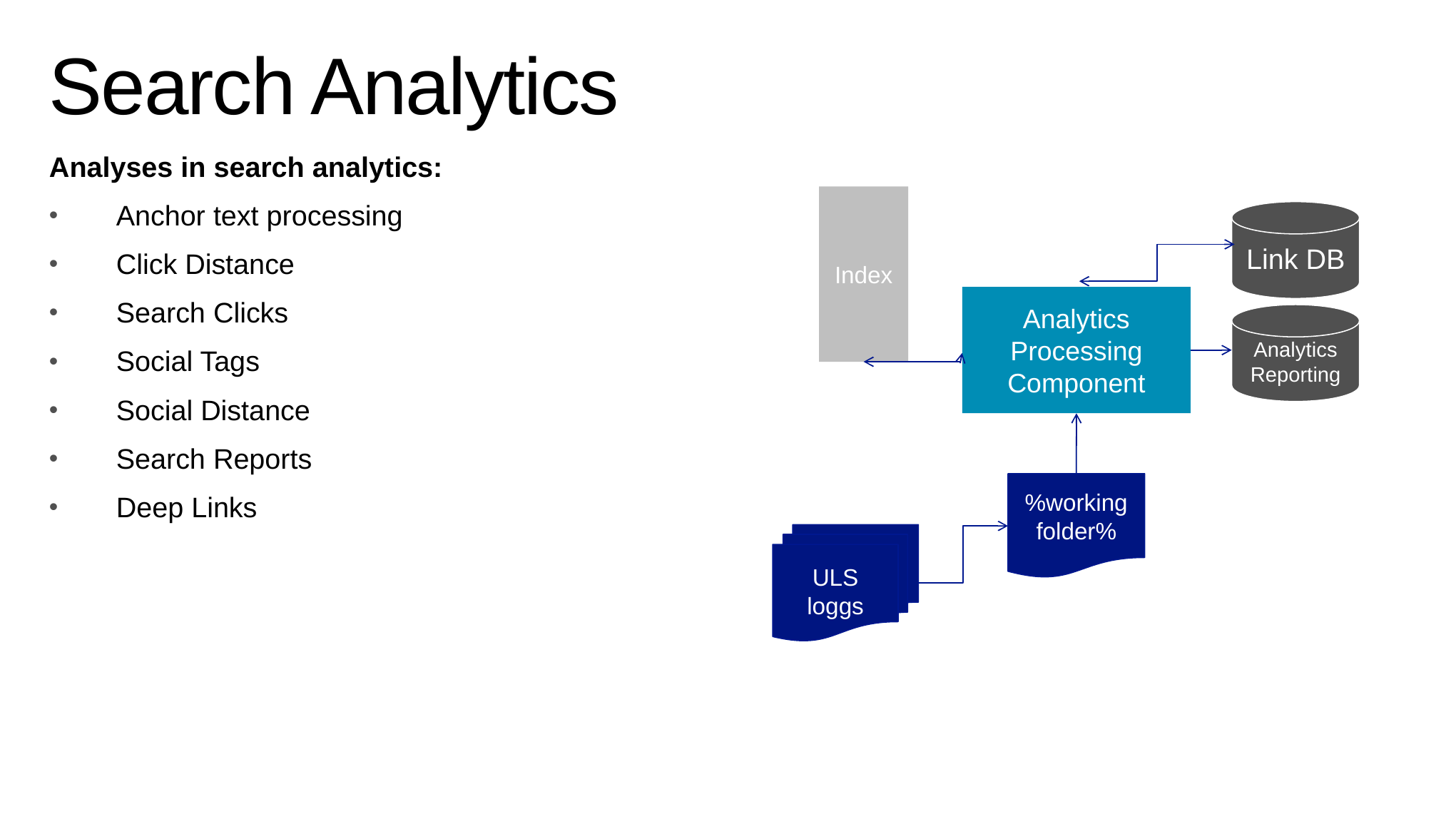

# Search Analytics
Analyses in search analytics:
Anchor text processing
Click Distance
Search Clicks
Social Tags
Social Distance
Search Reports
Deep Links

Index
Link DB
Analytics Processing Component
Analytics Reporting
%working folder%
ULS loggs